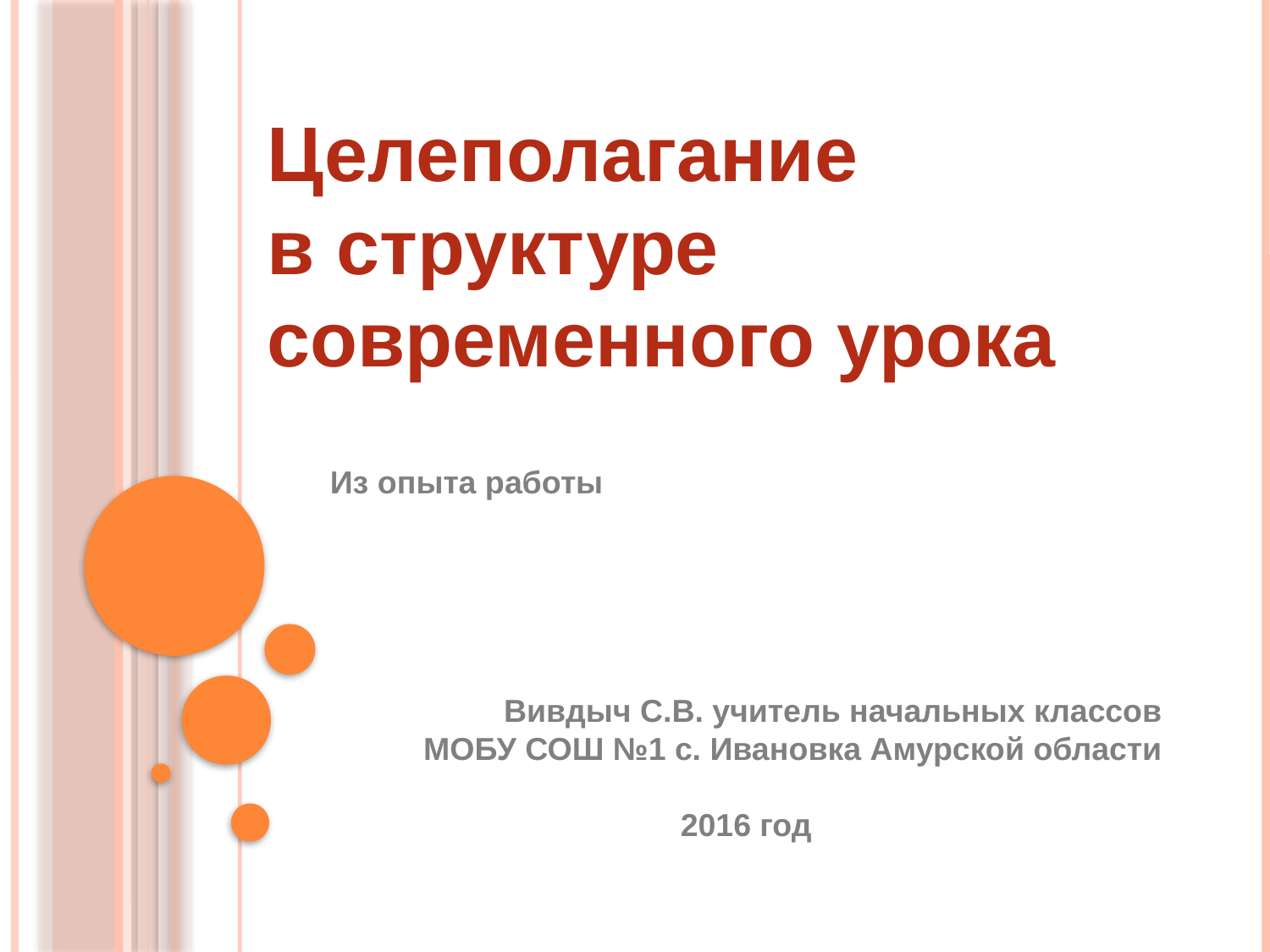

# Целеполагание в структуре современного урока
Из опыта работы

Вивдыч С.В. учитель начальных классов
МОБУ СОШ №1 с. Ивановка Амурской области

2016 год